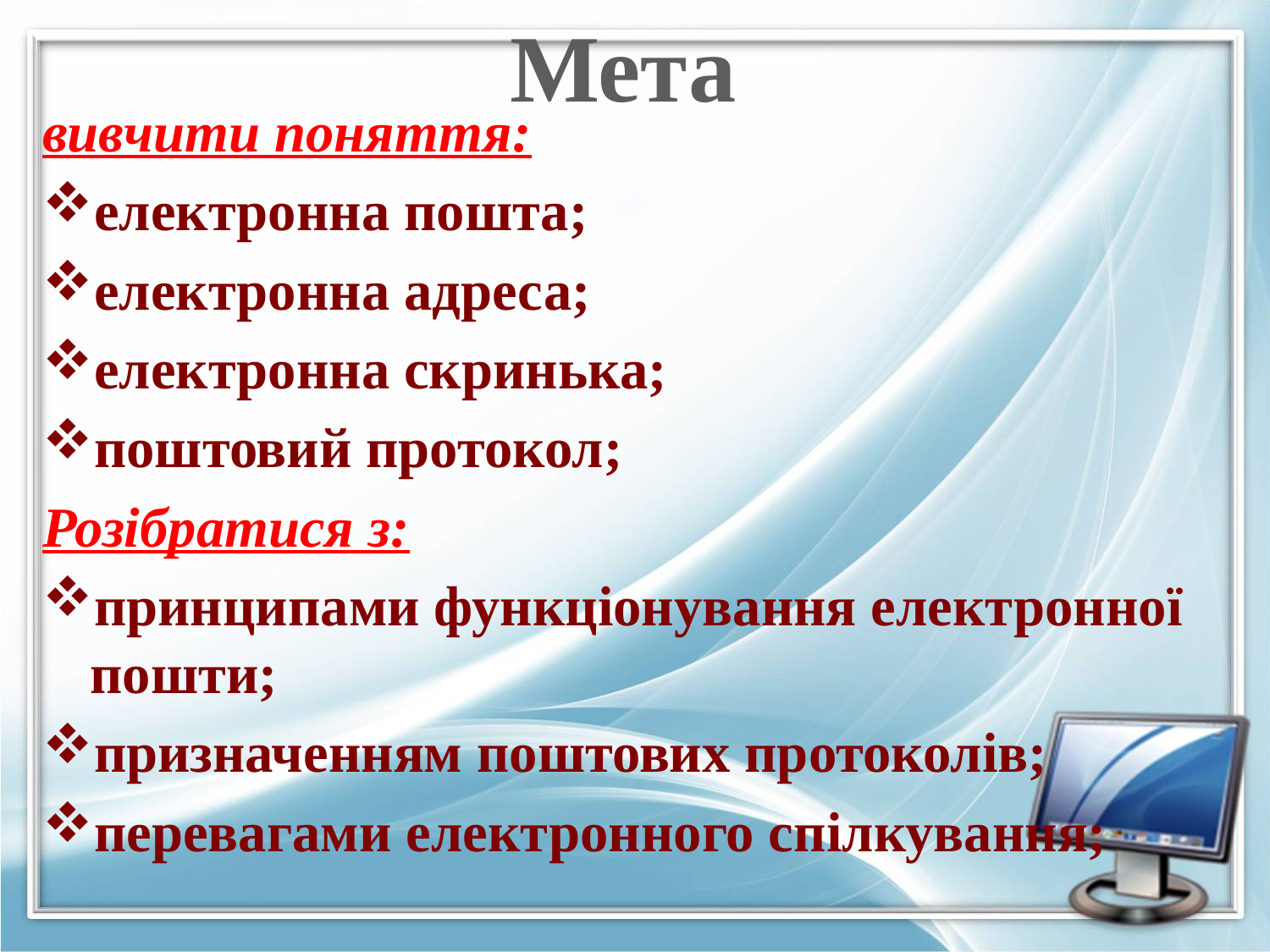

Мета
вивчити поняття:
електронна пошта;
електронна адреса;
електронна скринька;
поштовий протокол;
Розібратися з:
принципами функціонування електронної пошти;
призначенням поштових протоколів;
перевагами електронного спілкування;